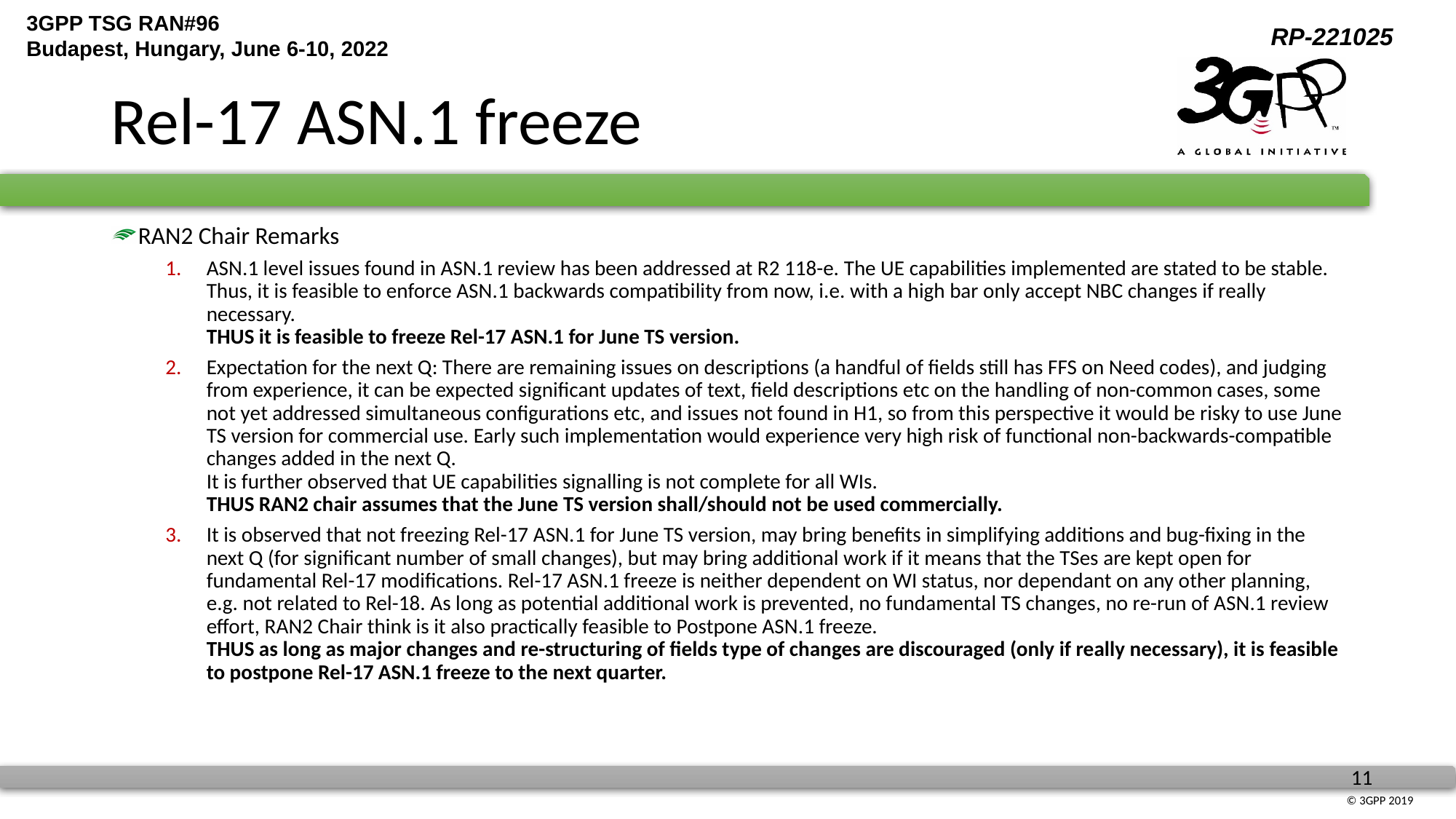

# Rel-17 ASN.1 freeze
RAN2 Chair Remarks
ASN.1 level issues found in ASN.1 review has been addressed at R2 118-e. The UE capabilities implemented are stated to be stable. Thus, it is feasible to enforce ASN.1 backwards compatibility from now, i.e. with a high bar only accept NBC changes if really necessary.
THUS it is feasible to freeze Rel-17 ASN.1 for June TS version.
Expectation for the next Q: There are remaining issues on descriptions (a handful of fields still has FFS on Need codes), and judging from experience, it can be expected significant updates of text, field descriptions etc on the handling of non-common cases, some not yet addressed simultaneous configurations etc, and issues not found in H1, so from this perspective it would be risky to use June TS version for commercial use. Early such implementation would experience very high risk of functional non-backwards-compatible changes added in the next Q.
It is further observed that UE capabilities signalling is not complete for all WIs.
THUS RAN2 chair assumes that the June TS version shall/should not be used commercially.
It is observed that not freezing Rel-17 ASN.1 for June TS version, may bring benefits in simplifying additions and bug-fixing in the next Q (for significant number of small changes), but may bring additional work if it means that the TSes are kept open for fundamental Rel-17 modifications. Rel-17 ASN.1 freeze is neither dependent on WI status, nor dependant on any other planning, e.g. not related to Rel-18. As long as potential additional work is prevented, no fundamental TS changes, no re-run of ASN.1 review effort, RAN2 Chair think is it also practically feasible to Postpone ASN.1 freeze.
THUS as long as major changes and re-structuring of fields type of changes are discouraged (only if really necessary), it is feasible to postpone Rel-17 ASN.1 freeze to the next quarter.